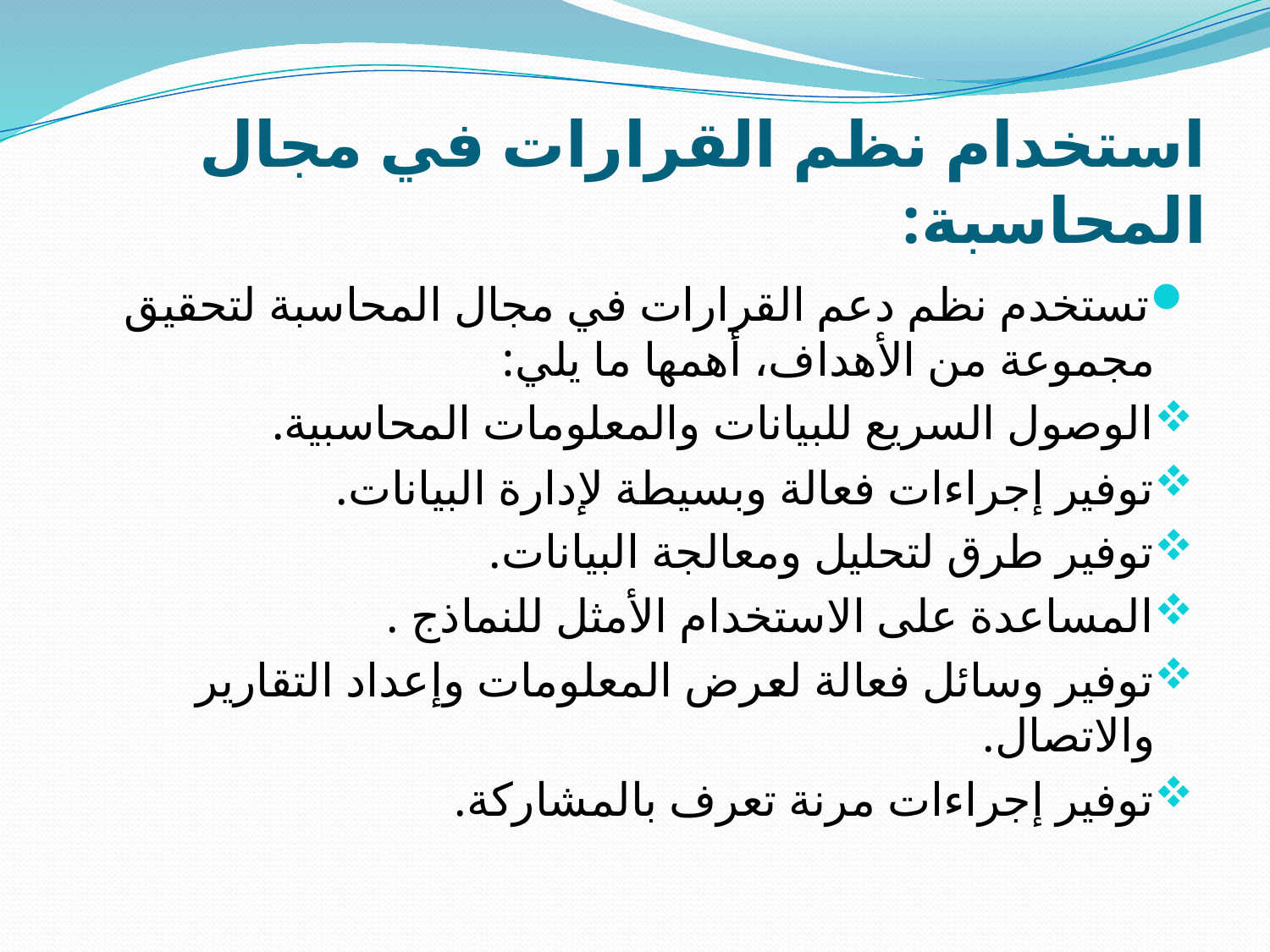

# استخدام نظم القرارات في مجال المحاسبة:
تستخدم نظم دعم القرارات في مجال المحاسبة لتحقيق مجموعة من الأهداف، أهمها ما يلي:
الوصول السريع للبيانات والمعلومات المحاسبية.
توفير إجراءات فعالة وبسيطة لإدارة البيانات.
توفير طرق لتحليل ومعالجة البيانات.
المساعدة على الاستخدام الأمثل للنماذج .
توفير وسائل فعالة لعرض المعلومات وإعداد التقارير والاتصال.
توفير إجراءات مرنة تعرف بالمشاركة.